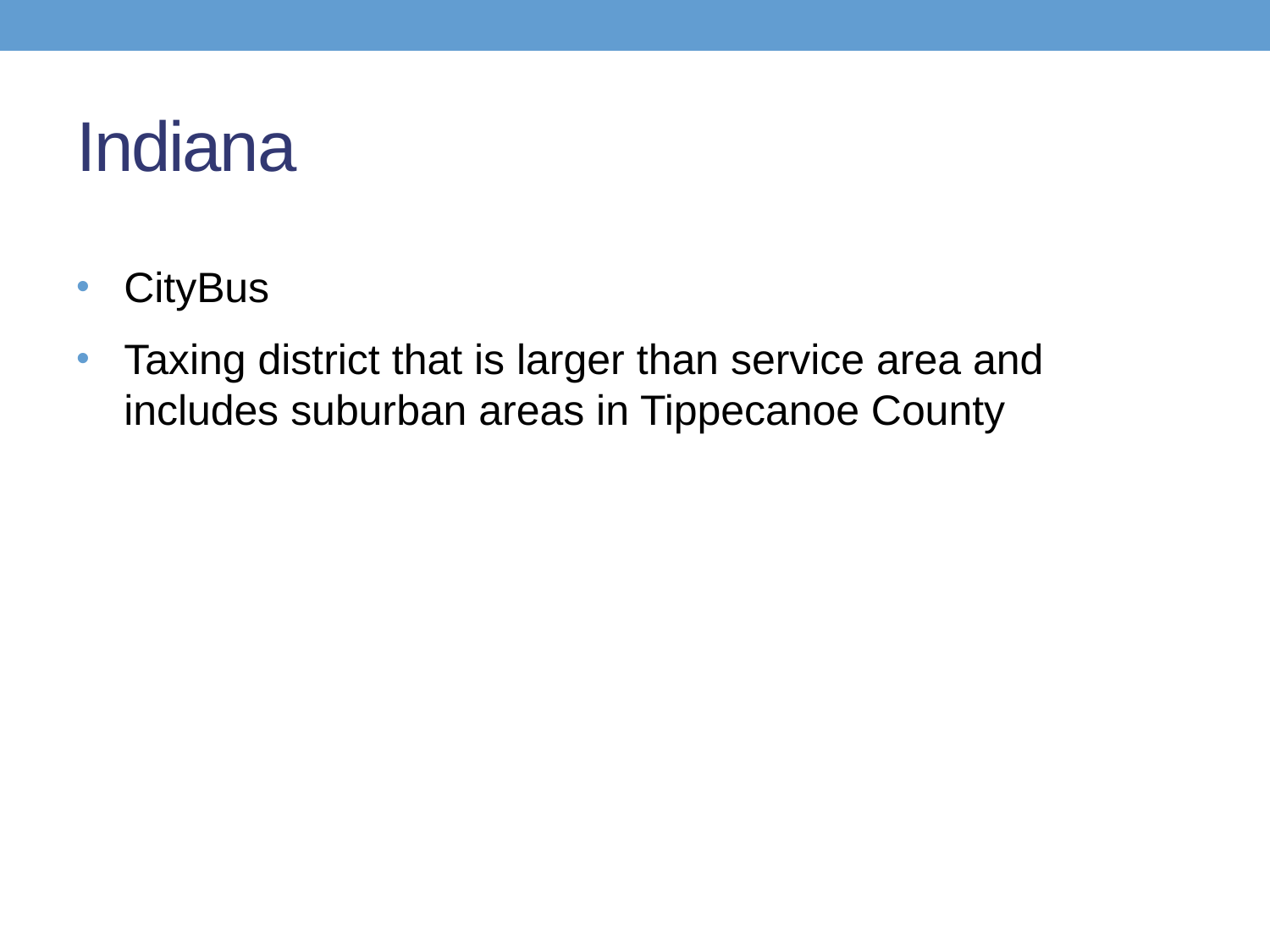

# Indiana

CityBus
Taxing district that is larger than service area and includes suburban areas in Tippecanoe County